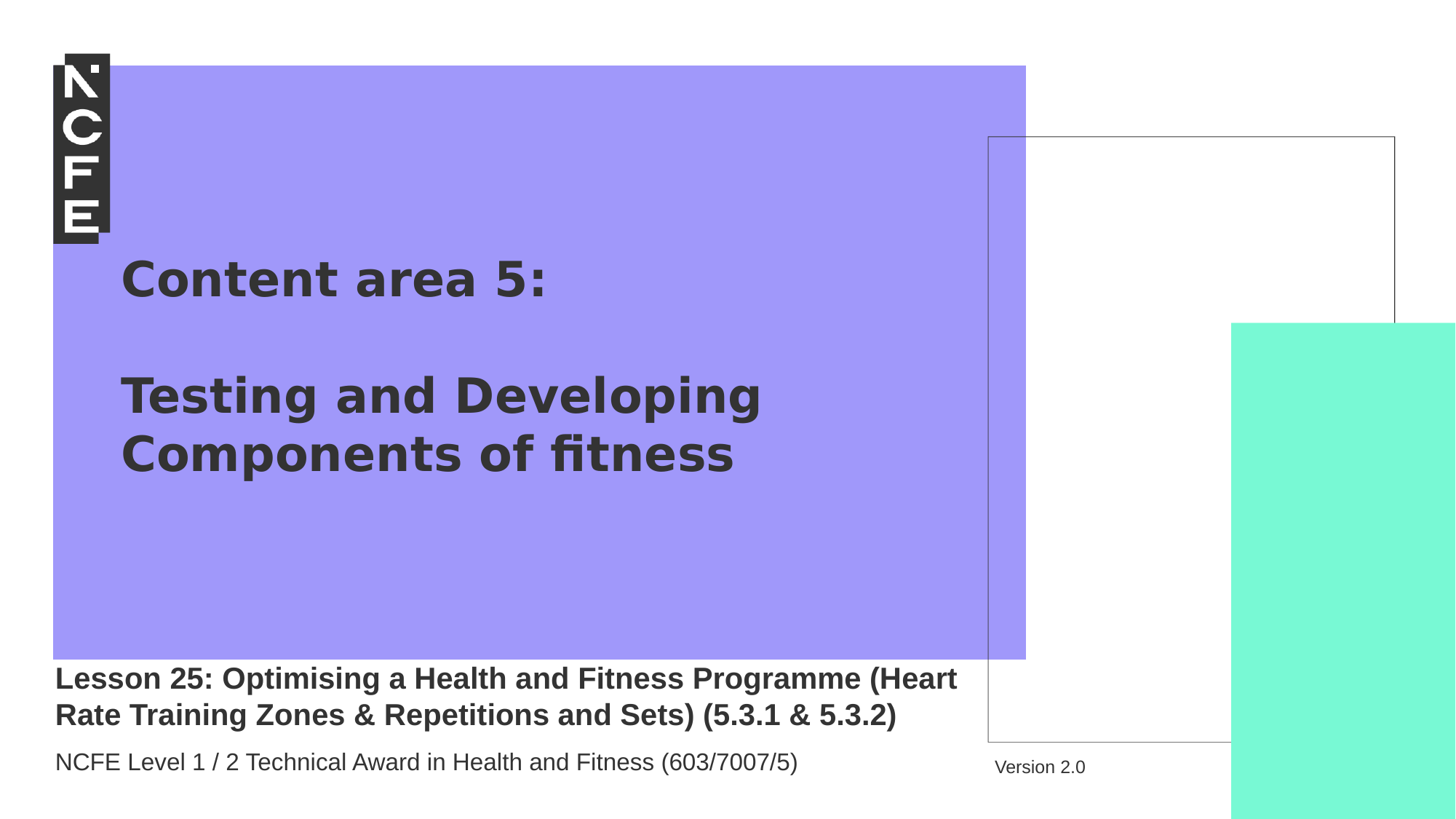

Content area 5:

Testing and Developing Components of fitness
Lesson 25: Optimising a Health and Fitness Programme (Heart Rate Training Zones & Repetitions and Sets) (5.3.1 & 5.3.2)

NCFE Level 1 / 2 Technical Award in Health and Fitness (603/7007/5)

Version 2.0